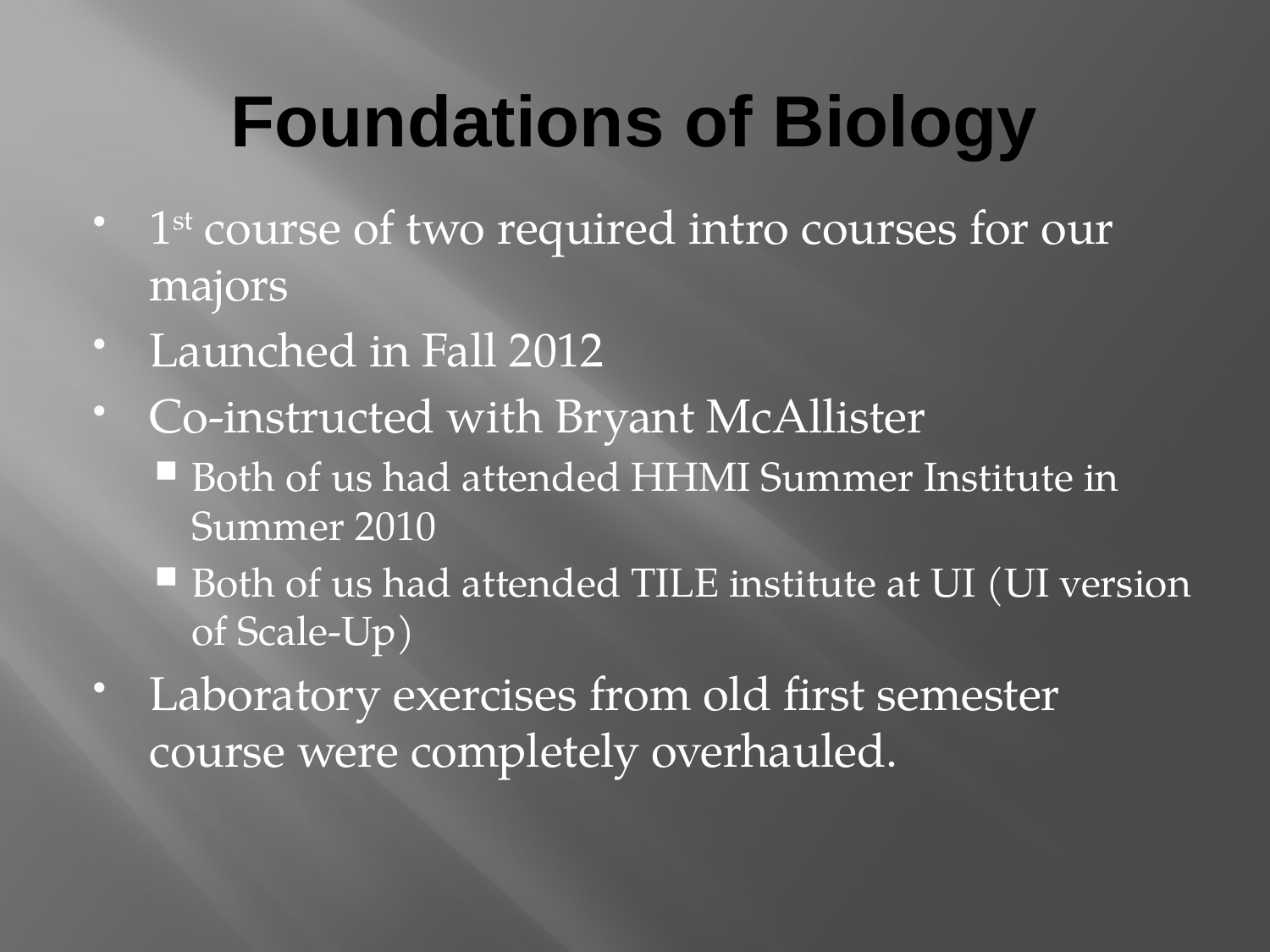

# Foundations of Biology
1st course of two required intro courses for our majors
Launched in Fall 2012
Co-instructed with Bryant McAllister
Both of us had attended HHMI Summer Institute in Summer 2010
Both of us had attended TILE institute at UI (UI version of Scale-Up)
Laboratory exercises from old first semester course were completely overhauled.